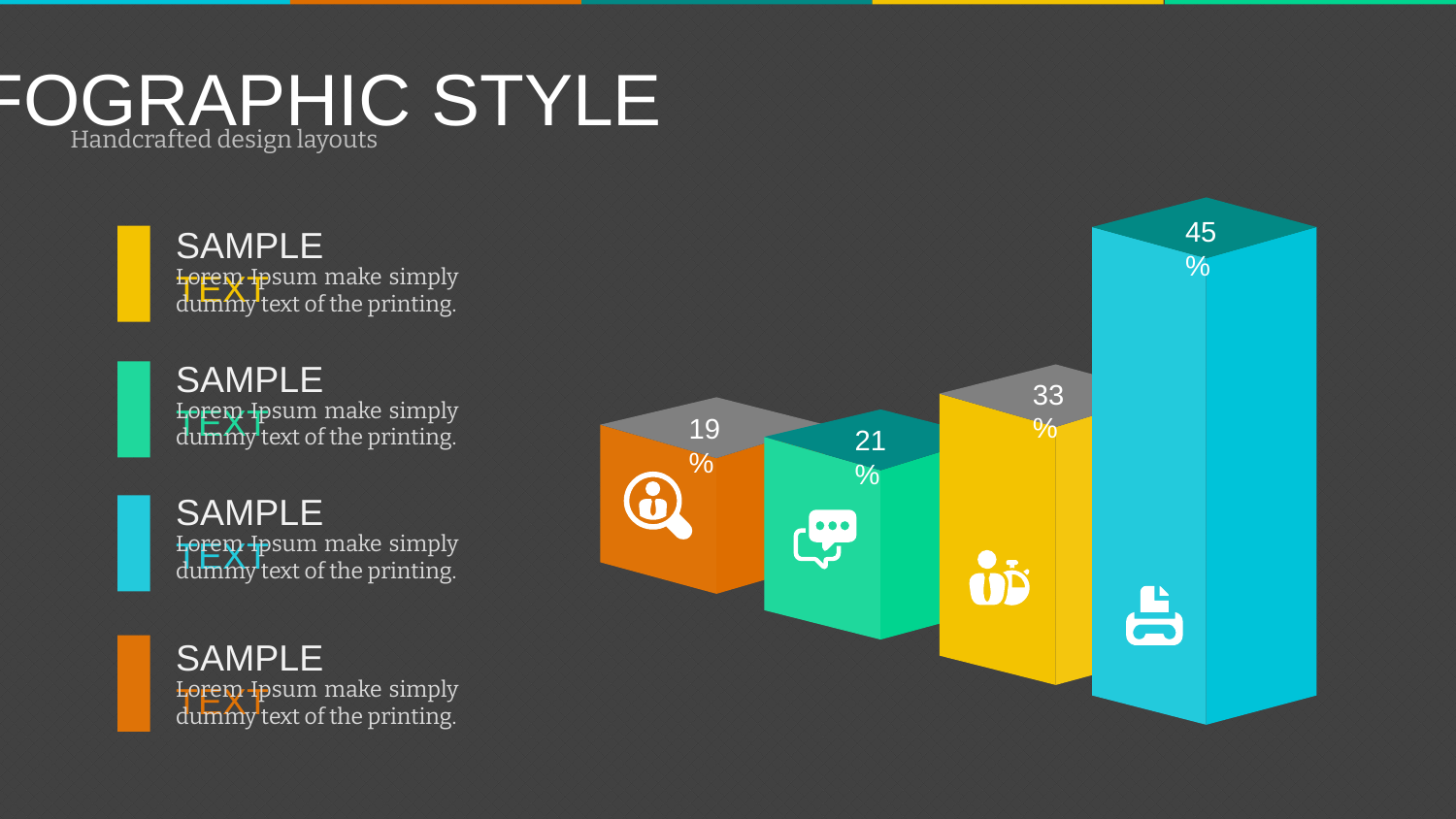

INFOGRAPHIC STYLE
Handcrafted design layouts

45%
SAMPLE TEXT

Lorem Ipsum make simply dummy text of the printing.
SAMPLE TEXT

33%
Lorem Ipsum make simply dummy text of the printing.

19%

21%

SAMPLE TEXT

Lorem Ipsum make simply dummy text of the printing.

SAMPLE TEXT

Lorem Ipsum make simply dummy text of the printing.